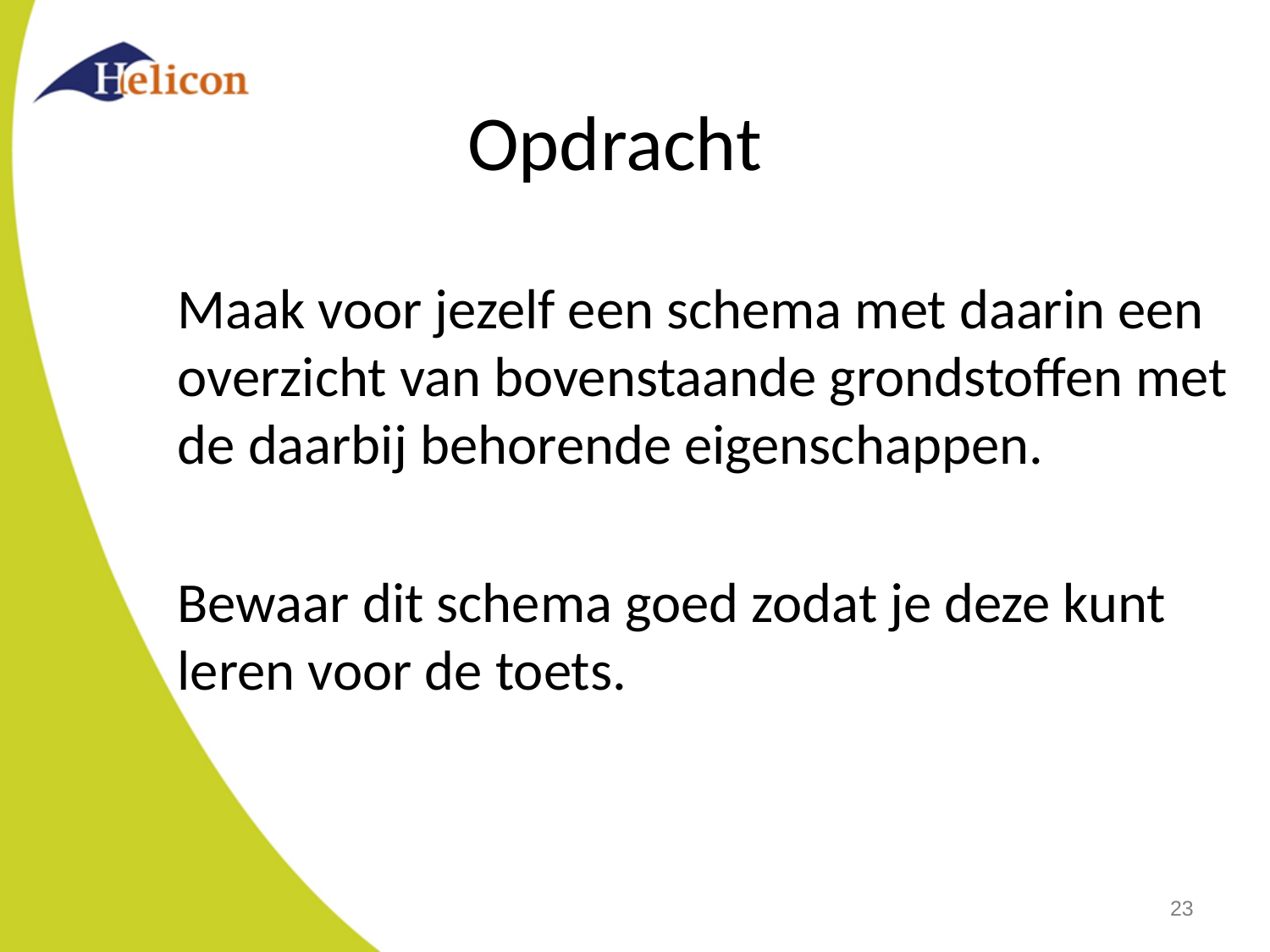

Opdracht
Maak voor jezelf een schema met daarin een overzicht van bovenstaande grondstoffen met de daarbij behorende eigenschappen.

Bewaar dit schema goed zodat je deze kunt leren voor de toets.
23